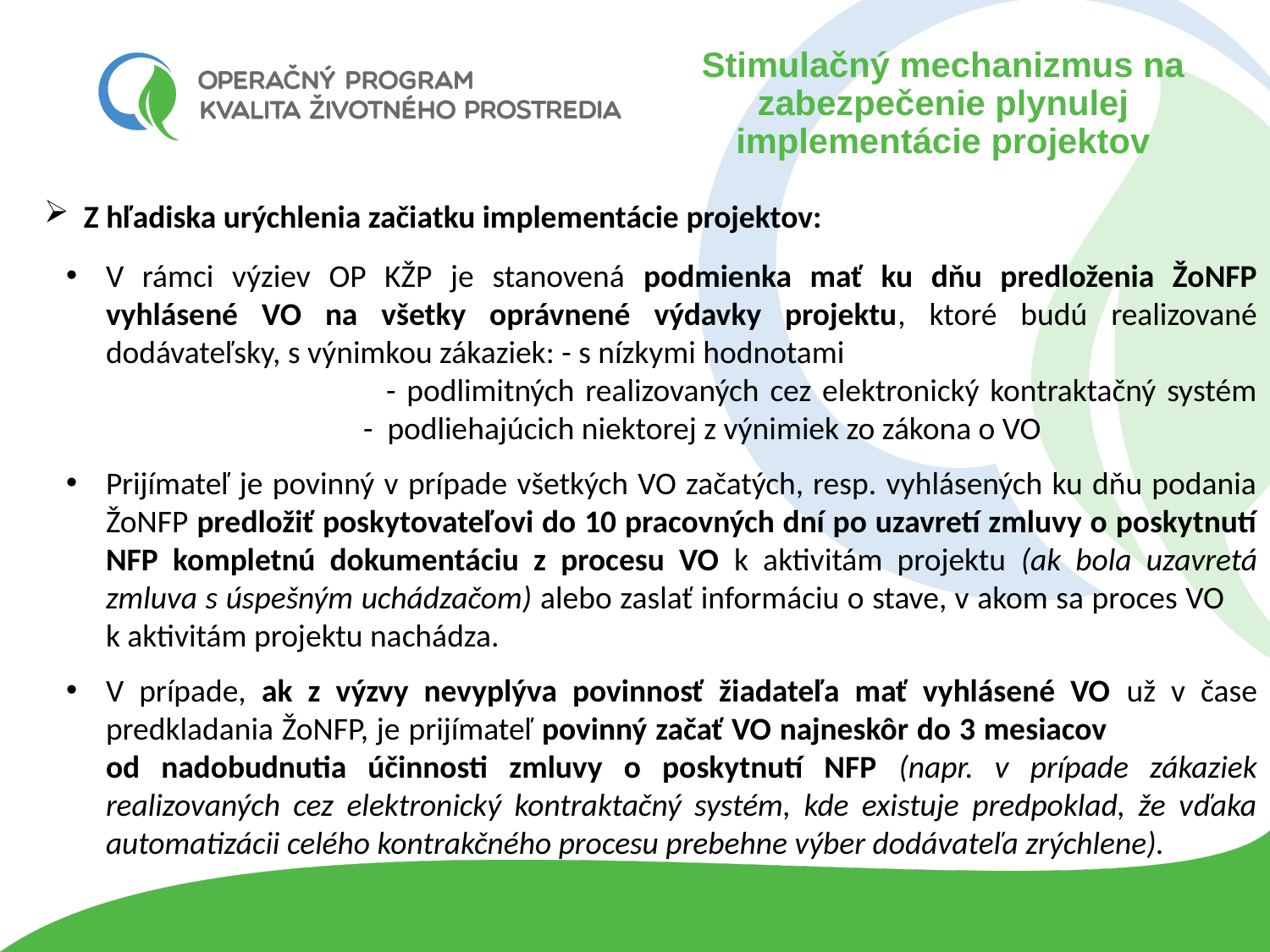

# Stimulačný mechanizmus na zabezpečenie plynulej implementácie projektov
Z hľadiska urýchlenia začiatku implementácie projektov:
V rámci výziev OP KŽP je stanovená podmienka mať ku dňu predloženia ŽoNFP vyhlásené VO na všetky oprávnené výdavky projektu, ktoré budú realizované dodávateľsky, s výnimkou zákaziek: - s nízkymi hodnotami
		      - podlimitných realizovaných cez elektronický kontraktačný systém		      -  podliehajúcich niektorej z výnimiek zo zákona o VO

Prijímateľ je povinný v prípade všetkých VO začatých, resp. vyhlásených ku dňu podania ŽoNFP predložiť poskytovateľovi do 10 pracovných dní po uzavretí zmluvy o poskytnutí NFP kompletnú dokumentáciu z procesu VO k aktivitám projektu (ak bola uzavretá zmluva s úspešným uchádzačom) alebo zaslať informáciu o stave, v akom sa proces VO     k aktivitám projektu nachádza.

V prípade, ak z výzvy nevyplýva povinnosť žiadateľa mať vyhlásené VO už v čase predkladania ŽoNFP, je prijímateľ povinný začať VO najneskôr do 3 mesiacov                   od nadobudnutia účinnosti zmluvy o poskytnutí NFP (napr. v prípade zákaziek realizovaných cez elektronický kontraktačný systém, kde existuje predpoklad, že vďaka automatizácii celého kontrakčného procesu prebehne výber dodávateľa zrýchlene).